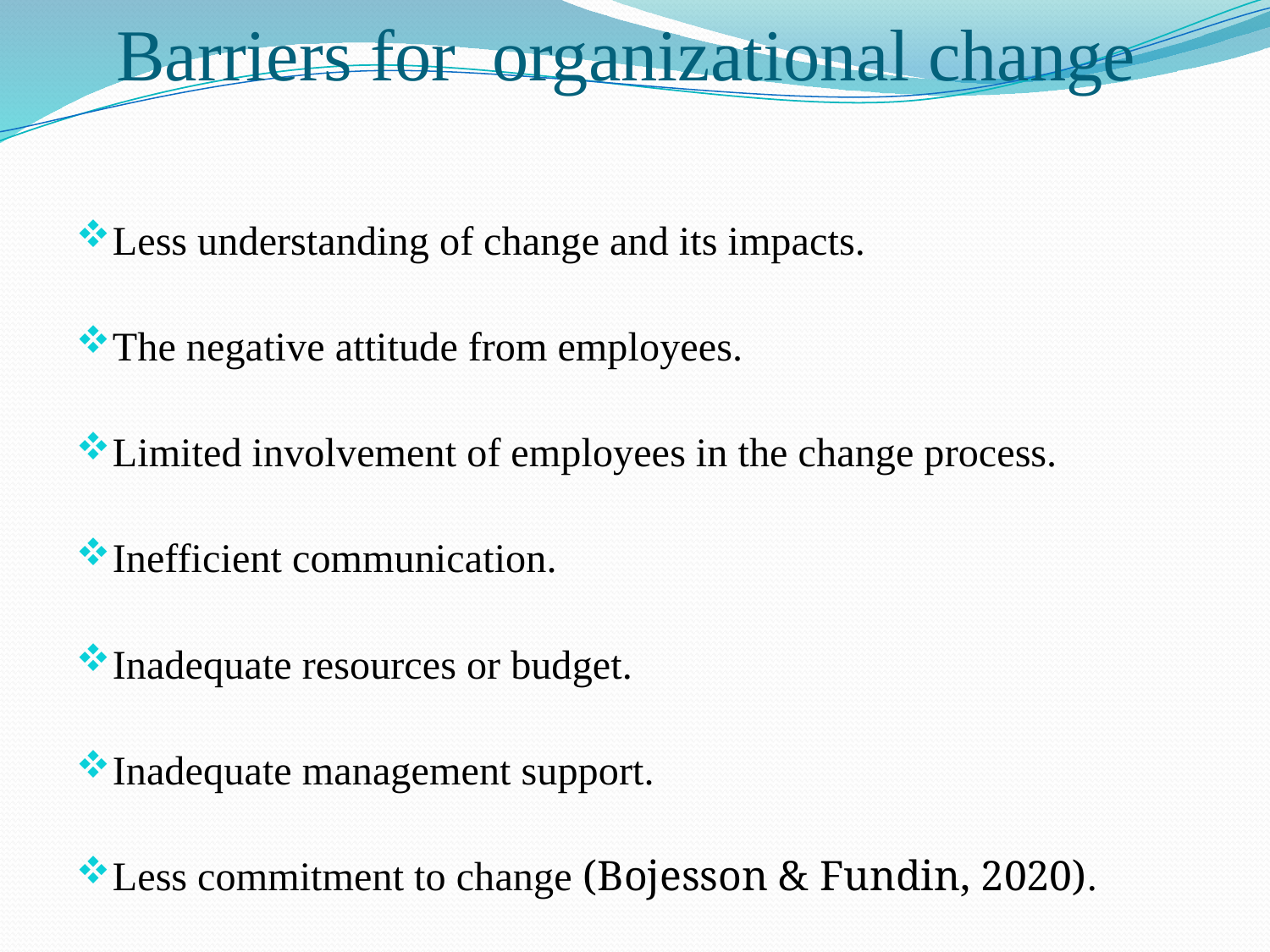

# Barriers for  organizational change
Less understanding of change and its impacts.
The negative attitude from employees.
Limited involvement of employees in the change process.
Inefficient communication.
Inadequate resources or budget.
Inadequate management support.
Less commitment to change (Bojesson & Fundin, 2020).